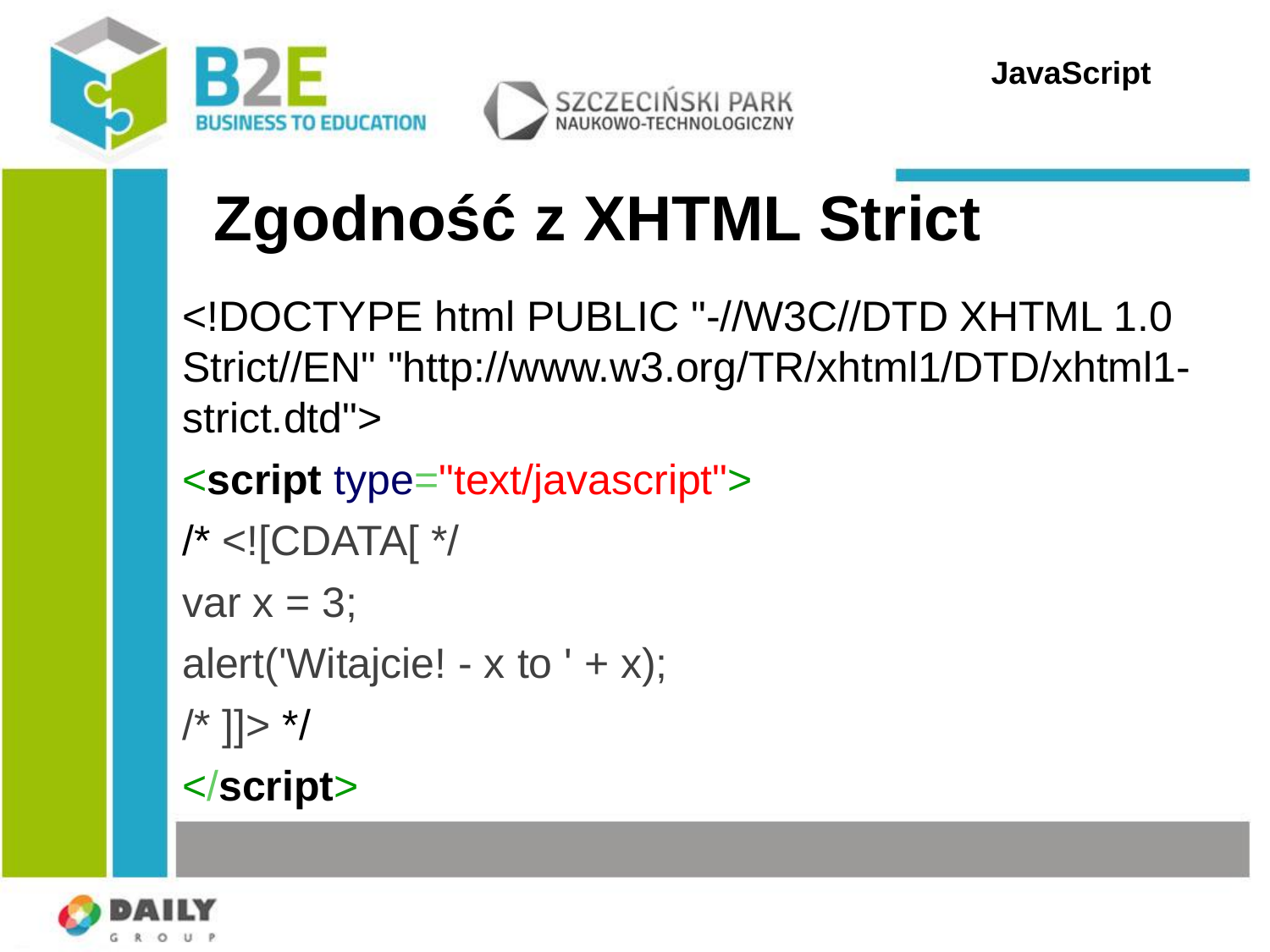

JavaScript
Zgodność z XHTML Strict
<!DOCTYPE html PUBLIC "-//W3C//DTD XHTML 1.0 Strict//EN" "http://www.w3.org/TR/xhtml1/DTD/xhtml1-strict.dtd">
<script type="text/javascript">
/* <![CDATA[ */
var x = 3;
alert('Witajcie! - x to ' + x);
/* ]]> */
</script>